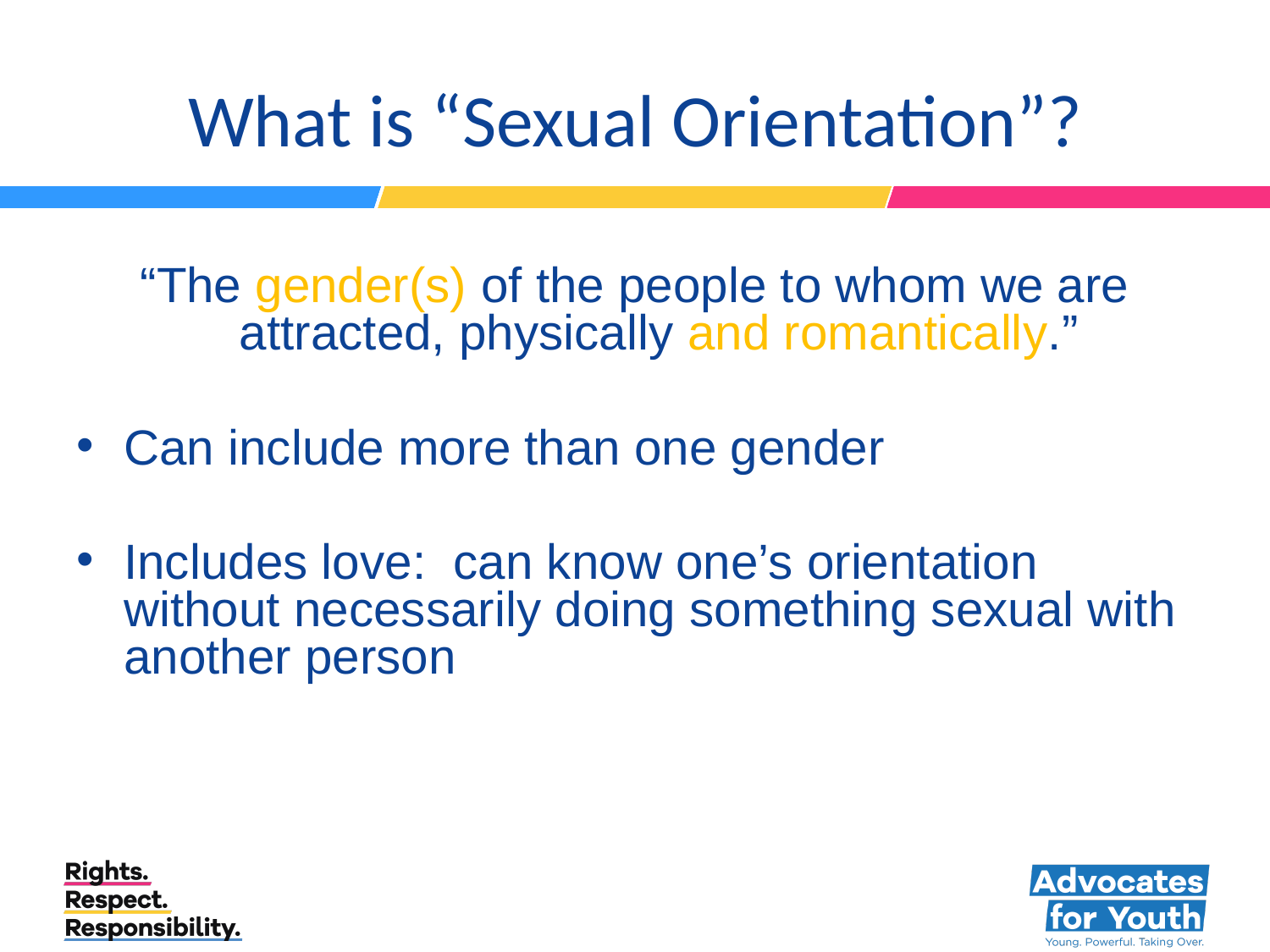

# What is “Sexual Orientation”?
“The gender(s) of the people to whom we are attracted, physically and romantically.”

Can include more than one gender

Includes love:  can know one’s orientation without necessarily doing something sexual with another person